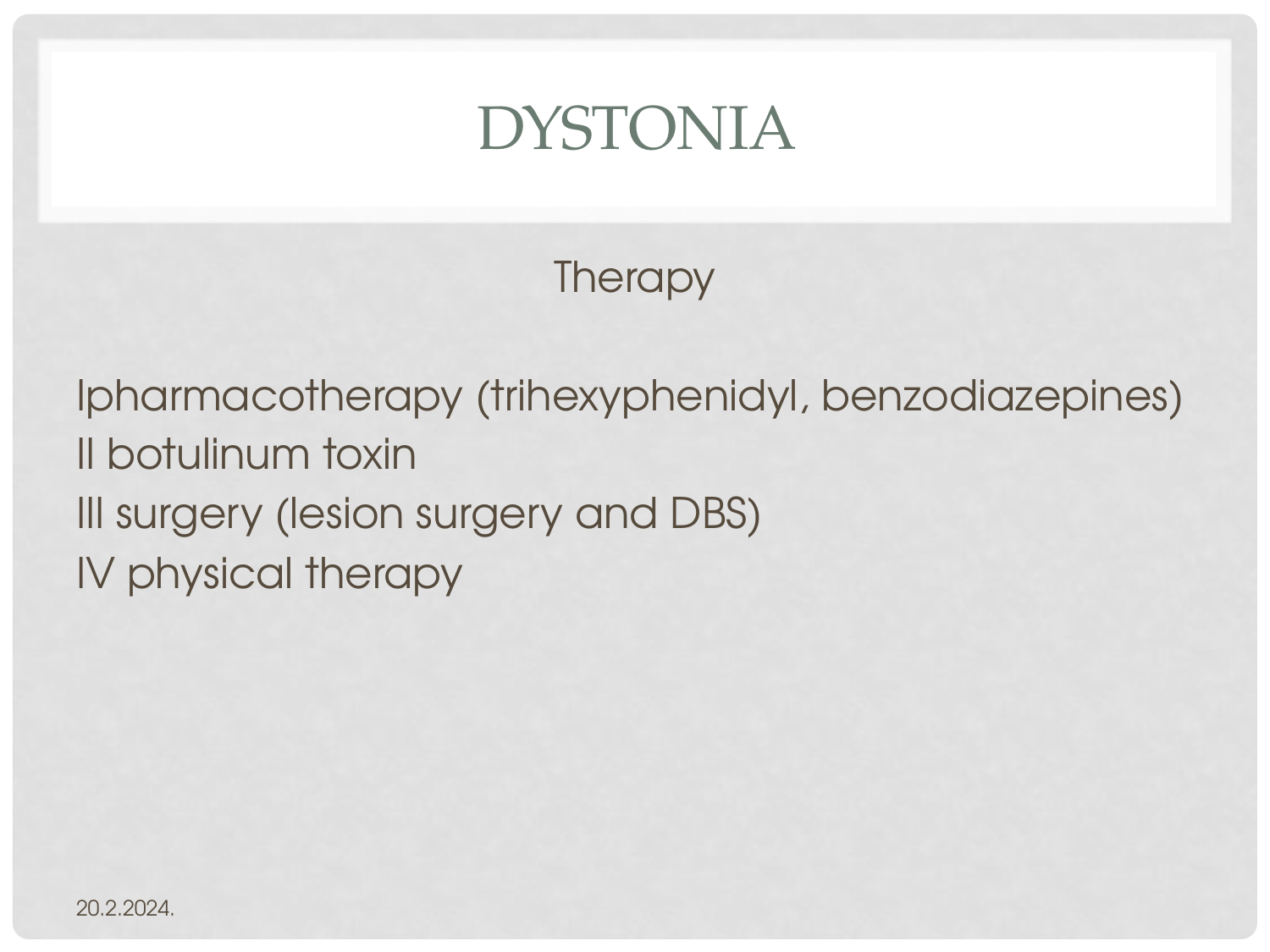

# DYSTONIA
Therapy

Ipharmacotherapy (trihexyphenidyl, benzodiazepines)
II botulinum toxin
III surgery (lesion surgery and DBS)
IV physical therapy
20.2.2024.